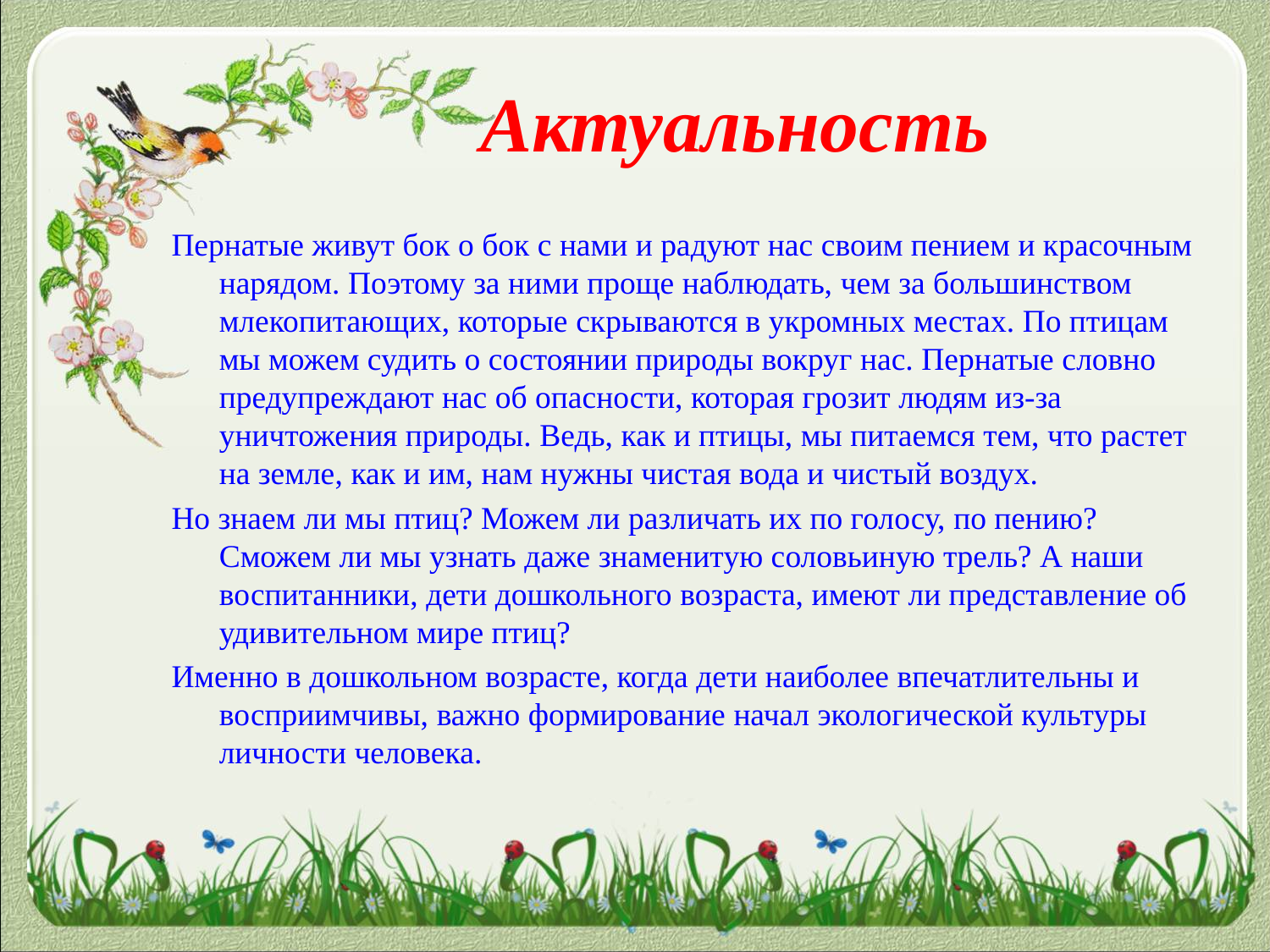

# Актуальность
Пернатые живут бок о бок с нами и радуют нас своим пением и красочным нарядом. Поэтому за ними проще наблюдать, чем за большинством млекопитающих, которые скрываются в укромных местах. По птицам мы можем судить о состоянии природы вокруг нас. Пернатые словно предупреждают нас об опасности, которая грозит людям из-за уничтожения природы. Ведь, как и птицы, мы питаемся тем, что растет на земле, как и им, нам нужны чистая вода и чистый воздух.
Но знаем ли мы птиц? Можем ли различать их по голосу, по пению? Сможем ли мы узнать даже знаменитую соловьиную трель? А наши воспитанники, дети дошкольного возраста, имеют ли представление об удивительном мире птиц?
Именно в дошкольном возрасте, когда дети наиболее впечатлительны и восприимчивы, важно формирование начал экологической культуры личности человека.